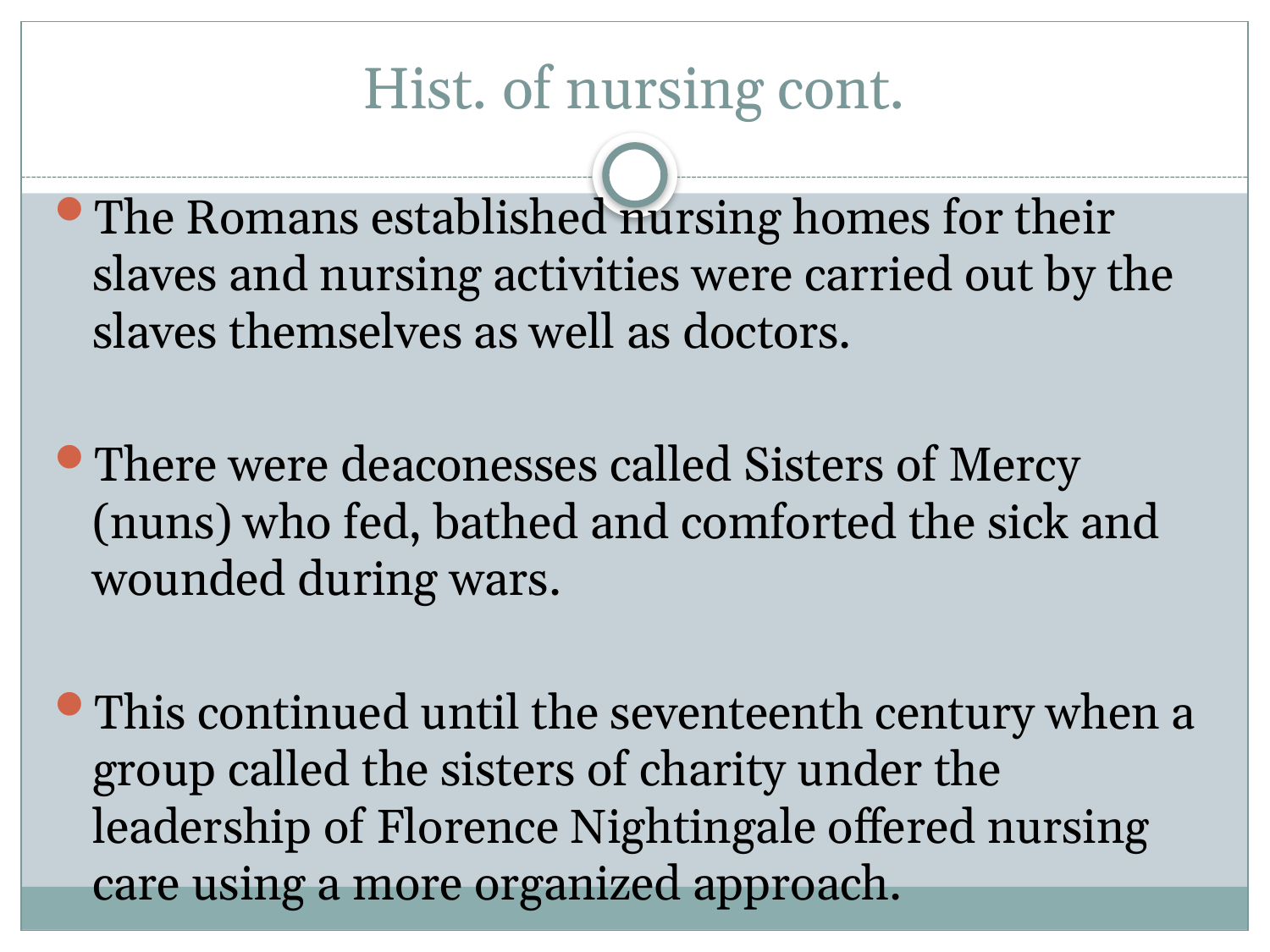

# Hist. of nursing cont.
The Romans established nursing homes for their slaves and nursing activities were carried out by the slaves themselves as well as doctors.

There were deaconesses called Sisters of Mercy (nuns) who fed, bathed and comforted the sick and wounded during wars.

This continued until the seventeenth century when a group called the sisters of charity under the leadership of Florence Nightingale offered nursing care using a more organized approach.